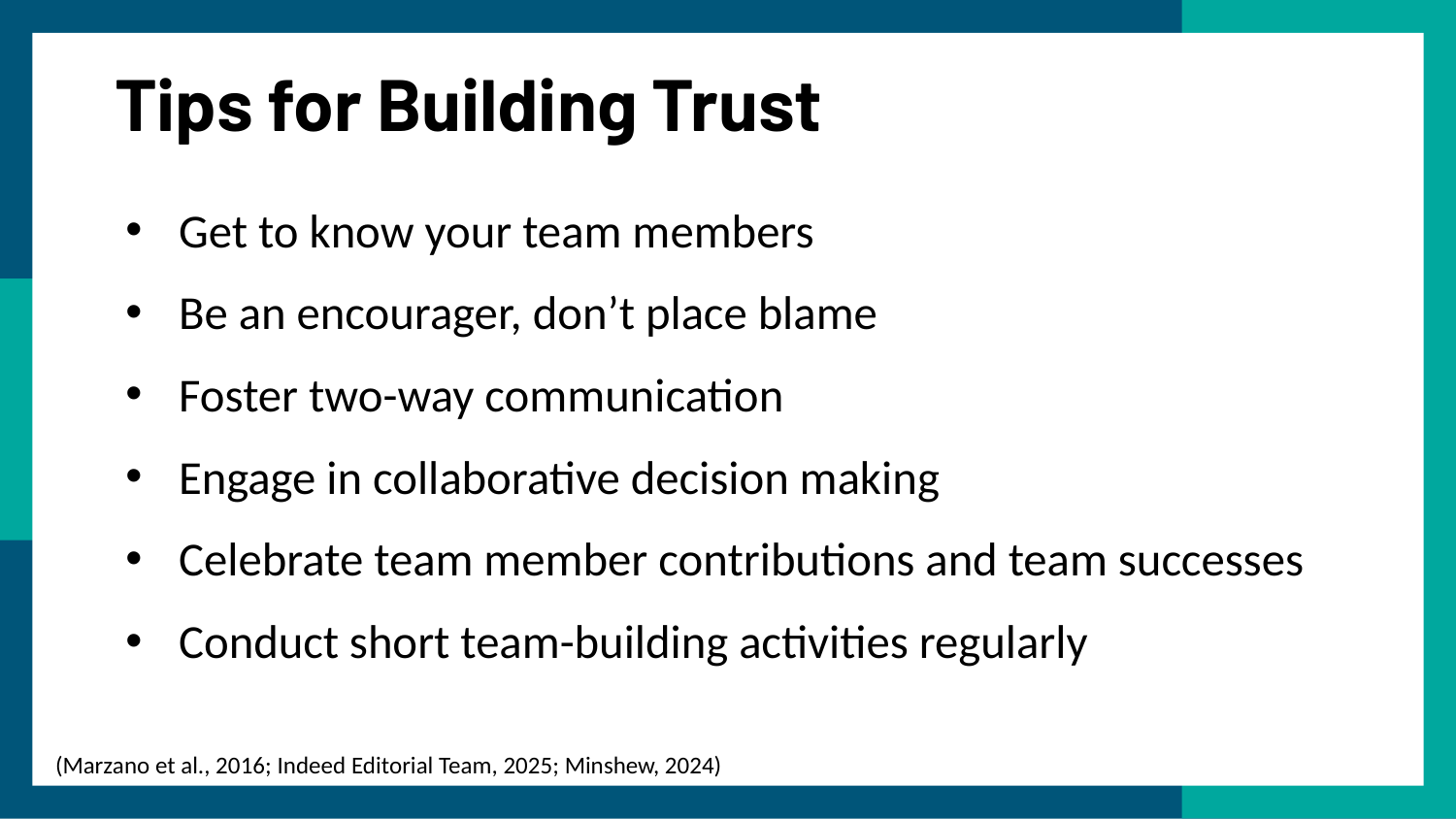

# Tips for Building Trust
Get to know your team members
Be an encourager, don’t place blame
Foster two-way communication
Engage in collaborative decision making
Celebrate team member contributions and team successes
Conduct short team-building activities regularly

(Marzano et al., 2016; Indeed Editorial Team, 2025; Minshew, 2024)